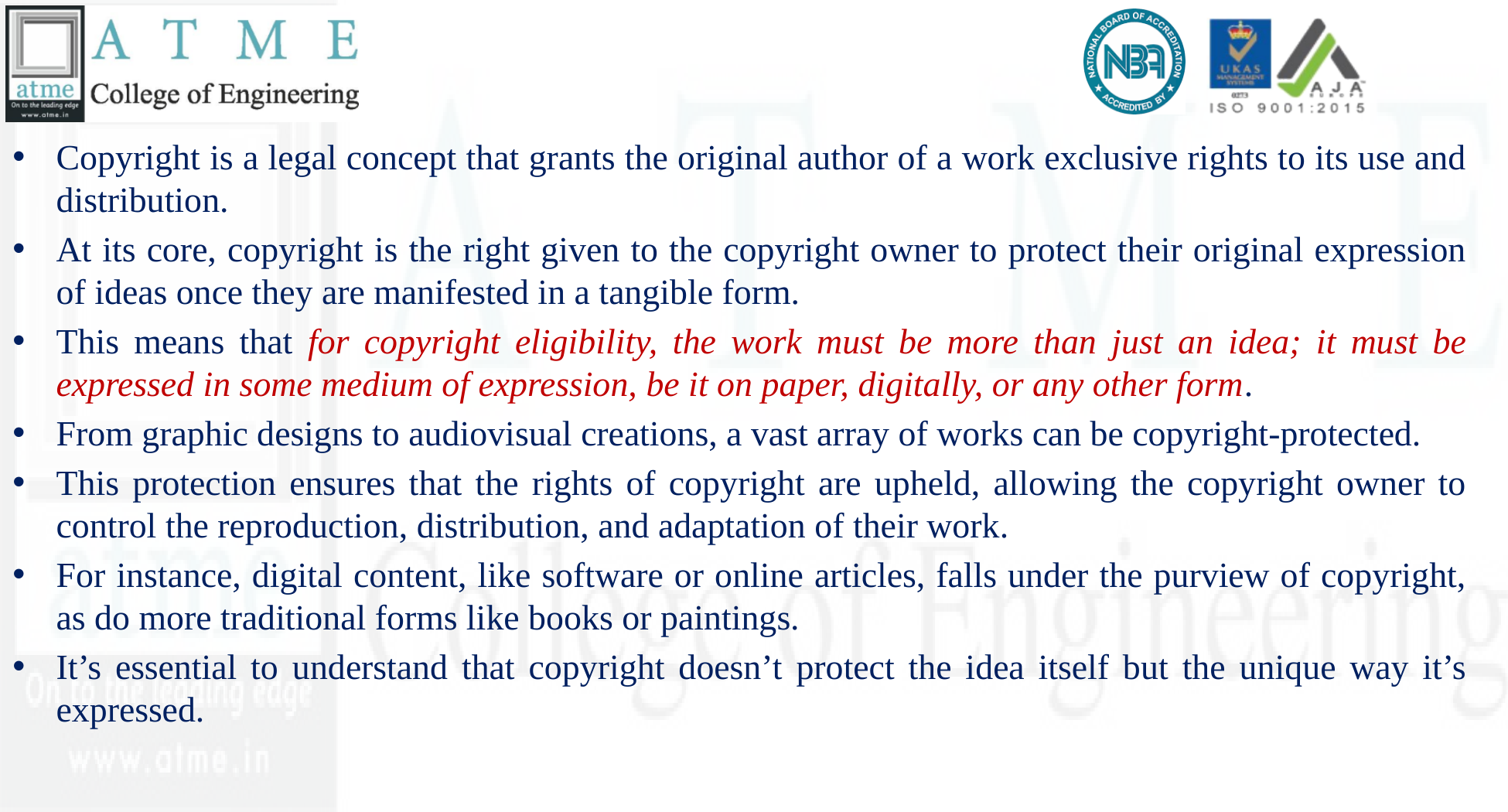

#
Copyright is a legal concept that grants the original author of a work exclusive rights to its use and distribution.
At its core, copyright is the right given to the copyright owner to protect their original expression of ideas once they are manifested in a tangible form.
This means that for copyright eligibility, the work must be more than just an idea; it must be expressed in some medium of expression, be it on paper, digitally, or any other form.
From graphic designs to audiovisual creations, a vast array of works can be copyright-protected.
This protection ensures that the rights of copyright are upheld, allowing the copyright owner to control the reproduction, distribution, and adaptation of their work.
For instance, digital content, like software or online articles, falls under the purview of copyright, as do more traditional forms like books or paintings.
It’s essential to understand that copyright doesn’t protect the idea itself but the unique way it’s expressed.